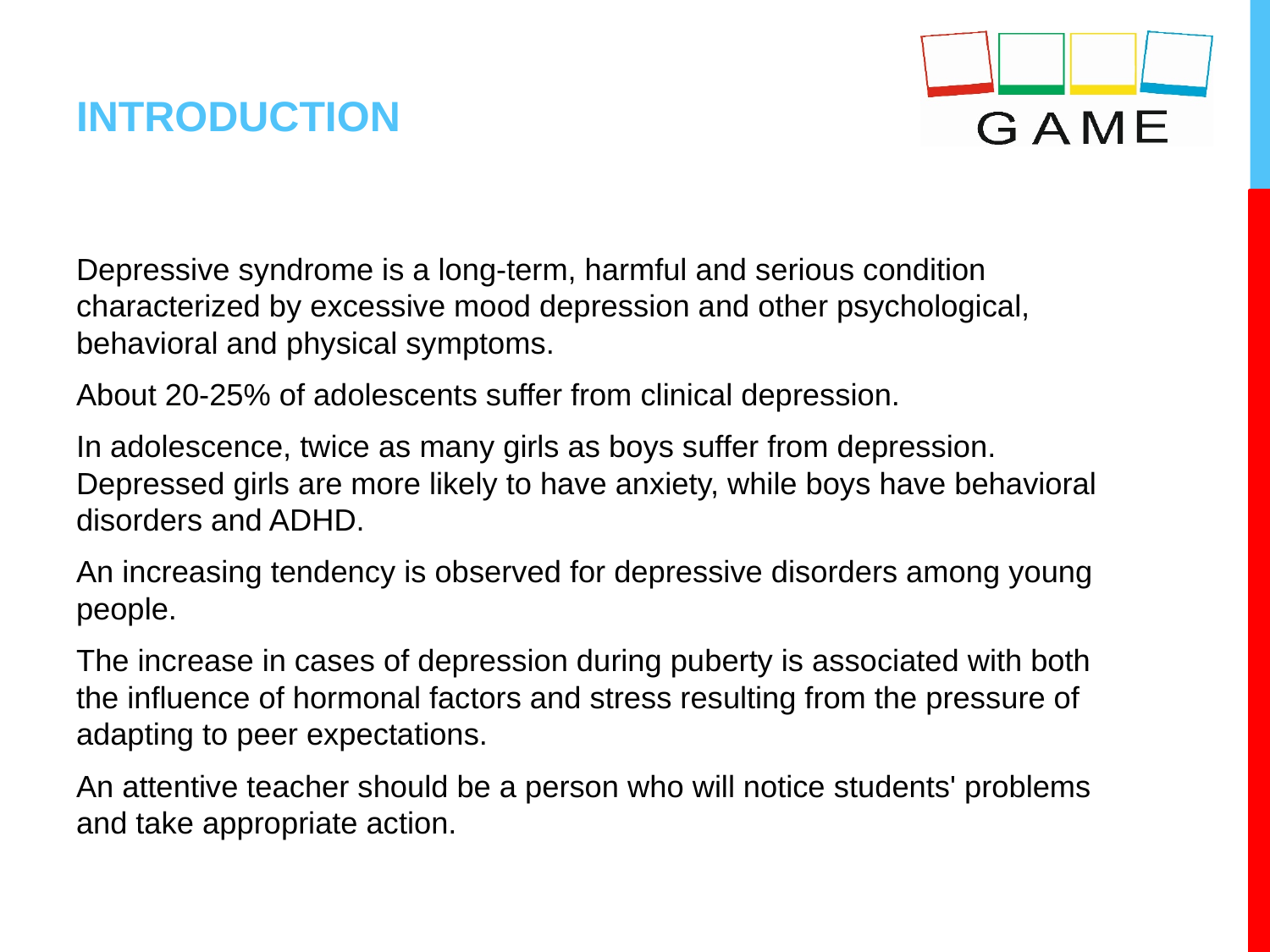

# INTRODUCTION
Depressive syndrome is a long-term, harmful and serious condition characterized by excessive mood depression and other psychological, behavioral and physical symptoms.
About 20-25% of adolescents suffer from clinical depression.
In adolescence, twice as many girls as boys suffer from depression. Depressed girls are more likely to have anxiety, while boys have behavioral disorders and ADHD.
An increasing tendency is observed for depressive disorders among young people.
The increase in cases of depression during puberty is associated with both the influence of hormonal factors and stress resulting from the pressure of adapting to peer expectations.
An attentive teacher should be a person who will notice students' problems and take appropriate action.